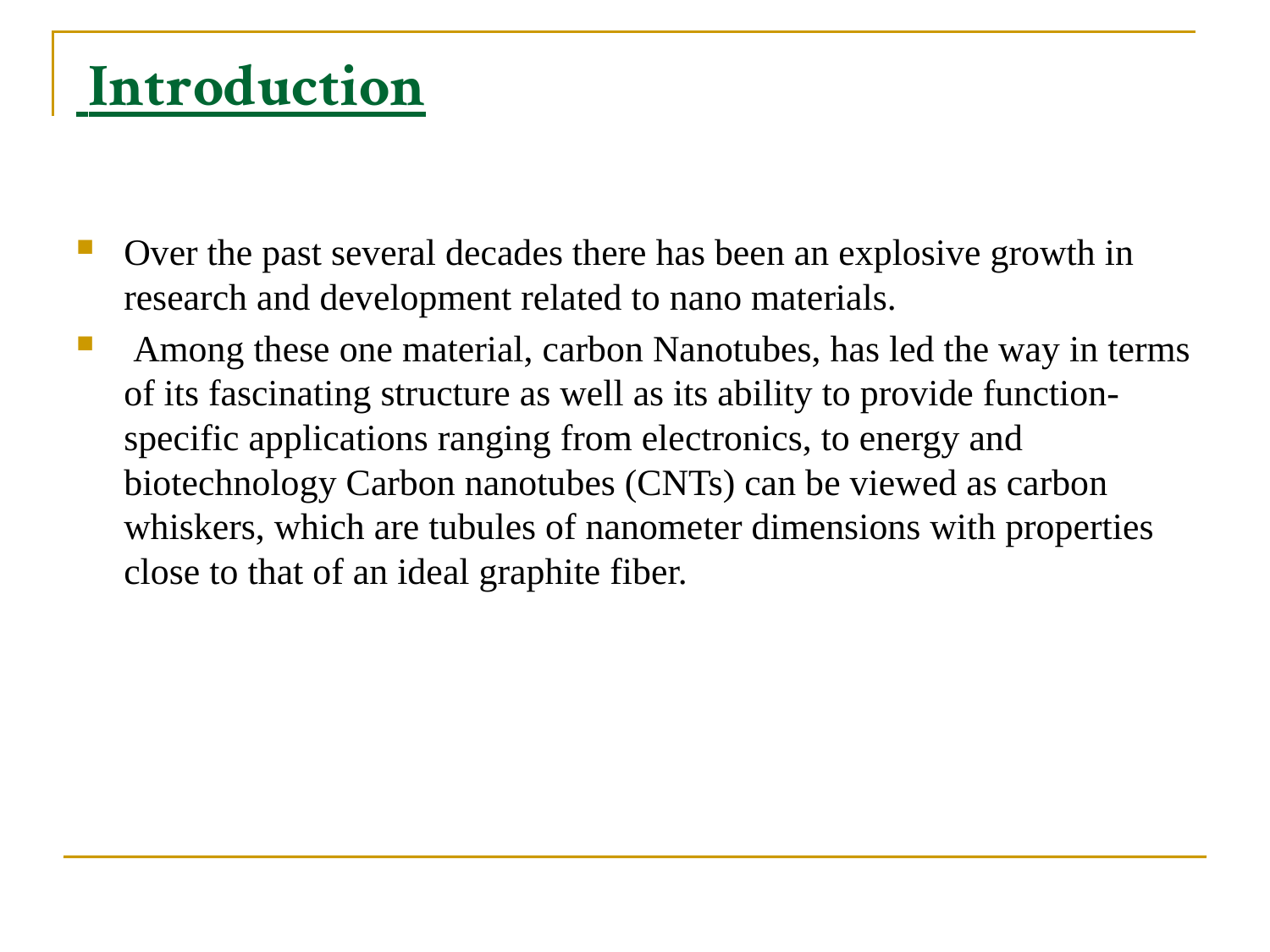

Introduction
Over the past several decades there has been an explosive growth in research and development related to nano materials.
 Among these one material, carbon Nanotubes, has led the way in terms of its fascinating structure as well as its ability to provide function-specific applications ranging from electronics, to energy and biotechnology Carbon nanotubes (CNTs) can be viewed as carbon whiskers, which are tubules of nanometer dimensions with properties close to that of an ideal graphite fiber.